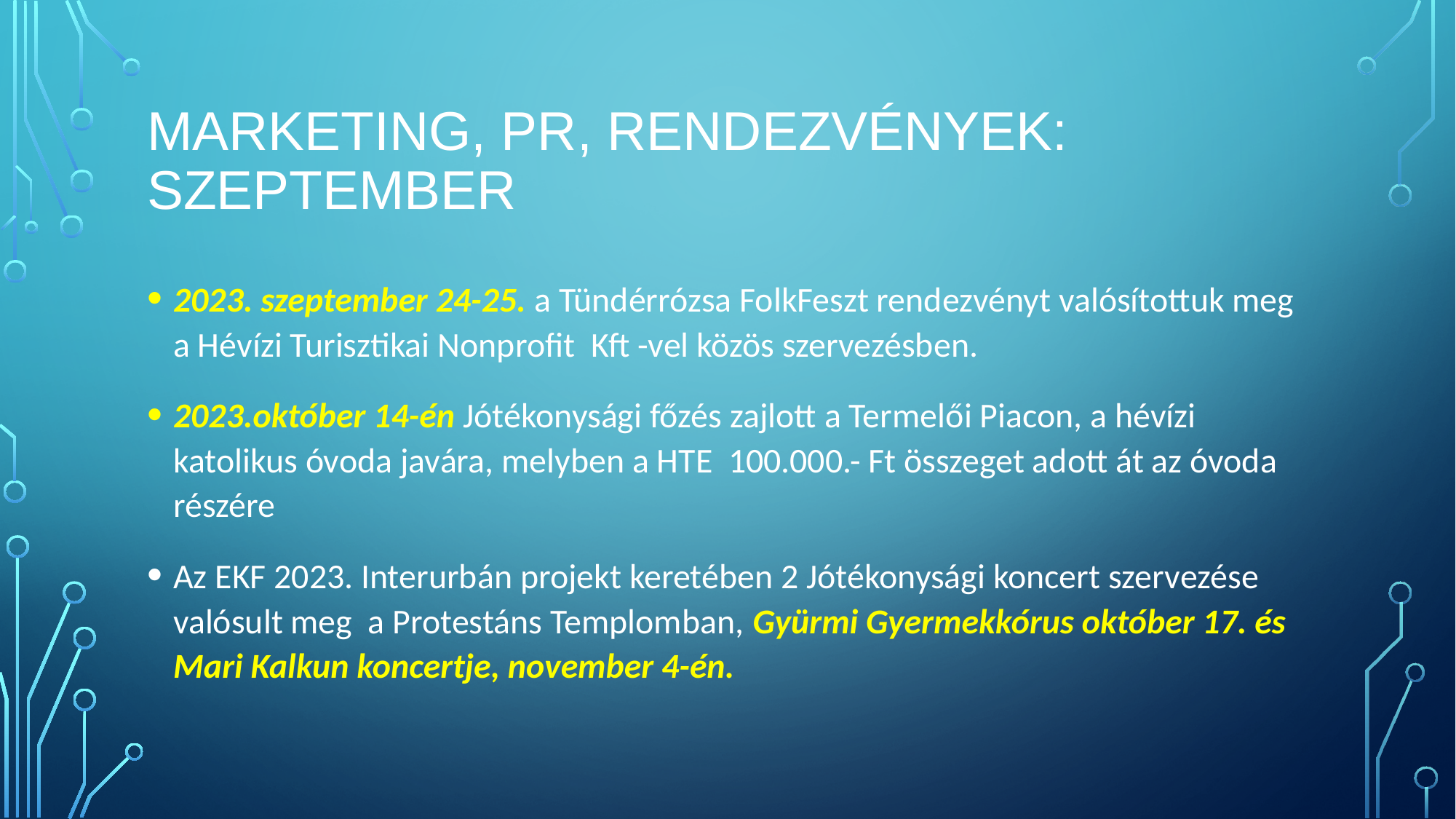

# Marketing, PR, Rendezvények: Szeptember
2023. szeptember 24-25. a Tündérrózsa FolkFeszt rendezvényt valósítottuk meg a Hévízi Turisztikai Nonprofit  Kft -vel közös szervezésben.
2023.október 14-én Jótékonysági főzés zajlott a Termelői Piacon, a hévízi katolikus óvoda javára, melyben a HTE  100.000.- Ft összeget adott át az óvoda részére
Az EKF 2023. Interurbán projekt keretében 2 Jótékonysági koncert szervezése valósult meg  a Protestáns Templomban, Gyürmi Gyermekkórus október 17. és Mari Kalkun koncertje, november 4-én.